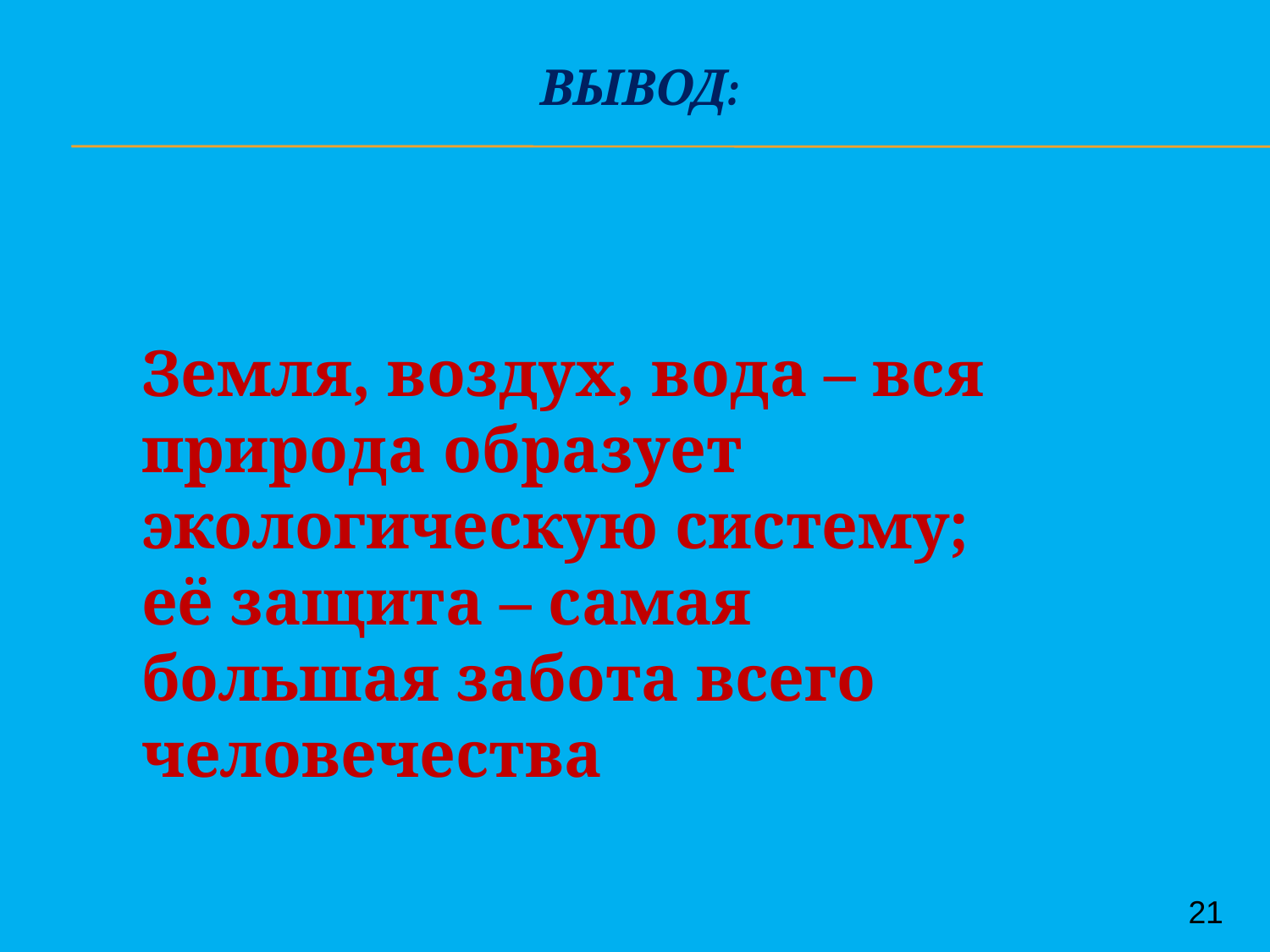

ВЫВОД:
Земля, воздух, вода – вся природа образует экологическую систему; её защита – самая большая забота всего человечества
21